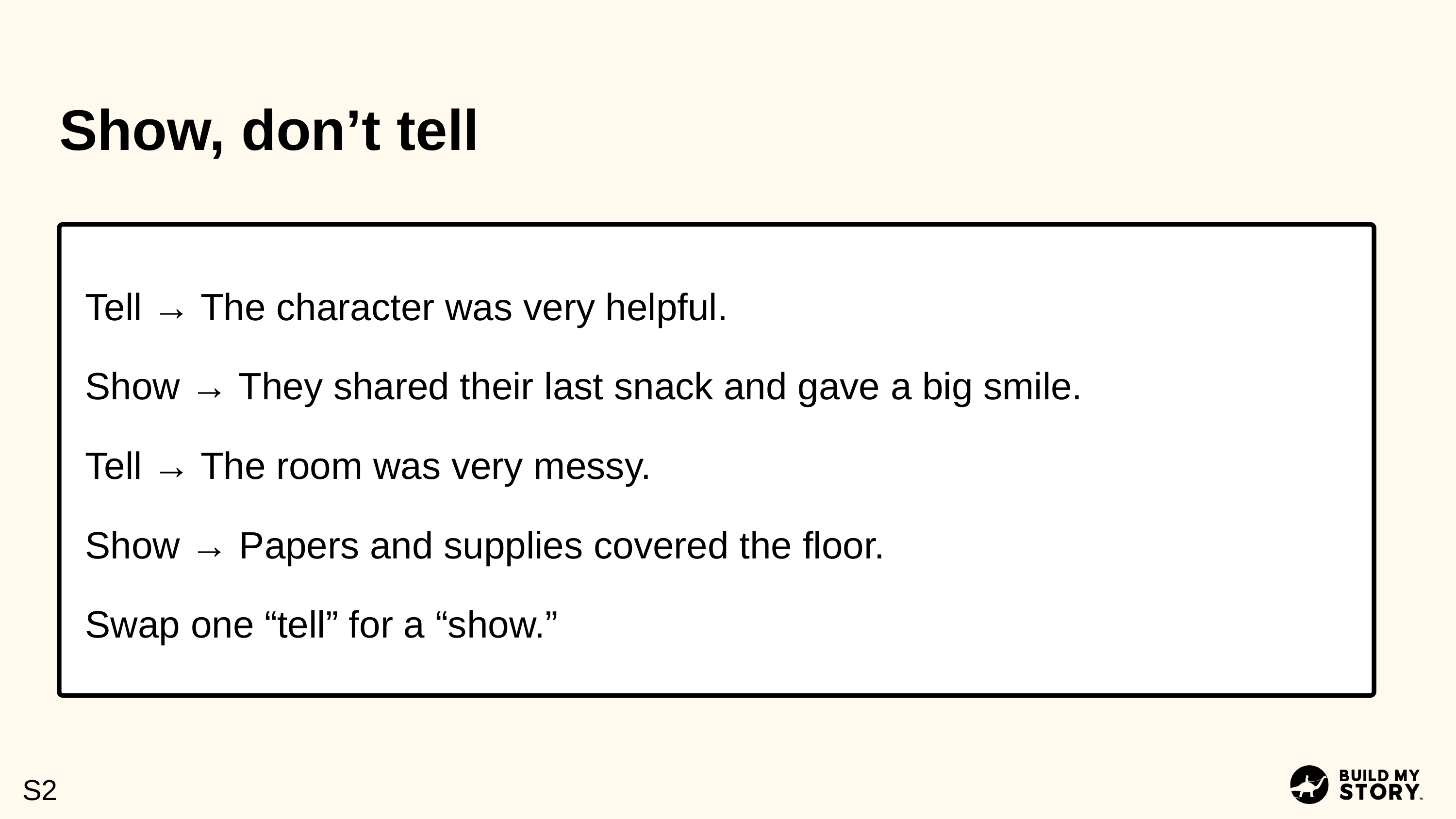

Show, don’t tell

Tell → The character was very helpful.
Show → They shared their last snack and gave a big smile.
Tell → The room was very messy.
Show → Papers and supplies covered the floor.
Swap one “tell” for a “show.”

S2